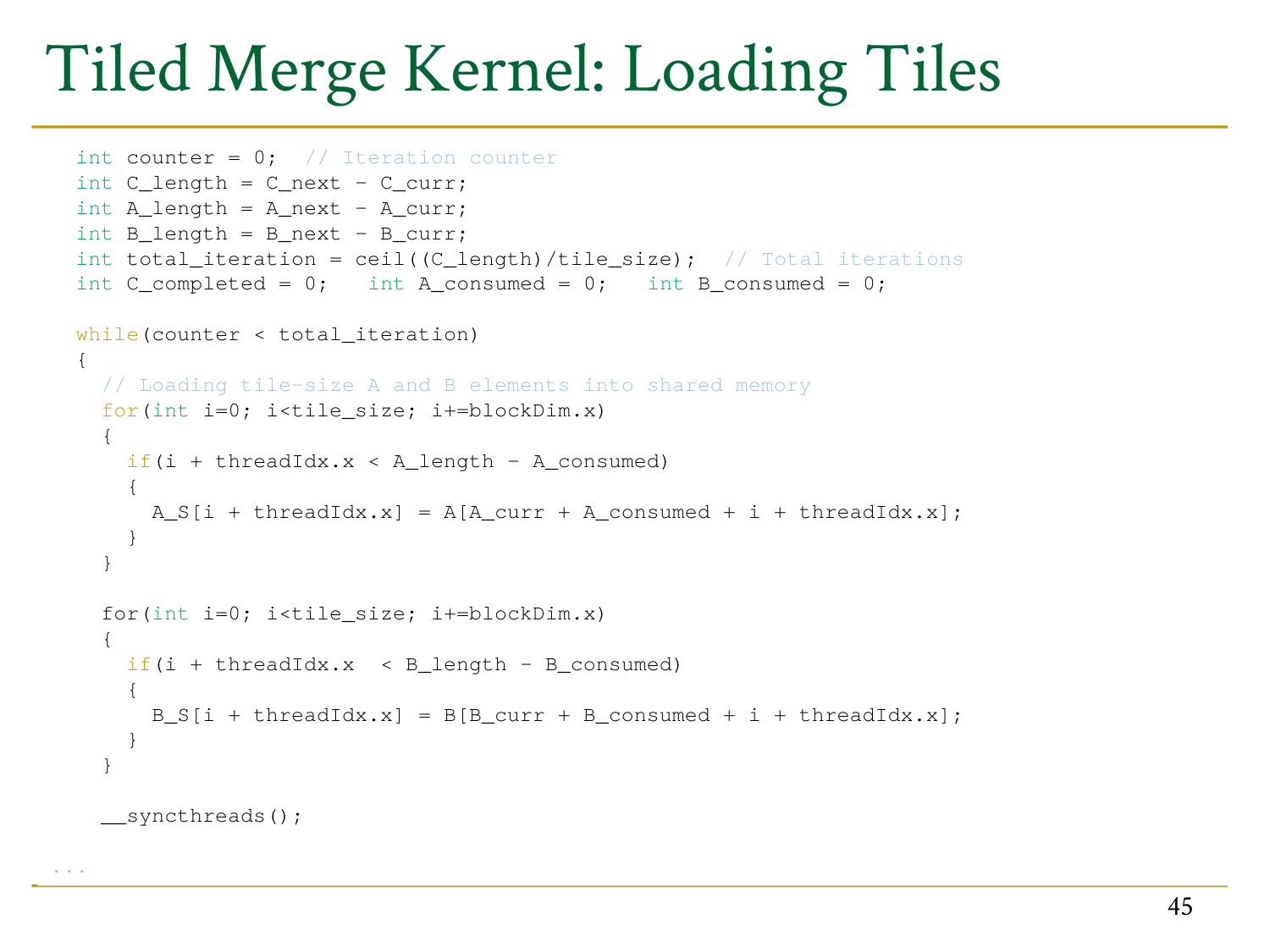

# Tiled Merge Kernel: Loading Tiles
  int counter = 0;  // Iteration counter
  int C_length = C_next – C_curr;
  int A_length = A_next – A_curr;
  int B_length = B_next – B_curr;
  int total_iteration = ceil((C_length)/tile_size);  // Total iterations
  int C_completed = 0;   int A_consumed = 0;   int B_consumed = 0;

  while(counter < total_iteration)
  {
    // Loading tile-size A and B elements into shared memory
    for(int i=0; i<tile_size; i+=blockDim.x)
    {
      if(i + threadIdx.x < A_length – A_consumed)
      {
        A_S[i + threadIdx.x] = A[A_curr + A_consumed + i + threadIdx.x];
      }
    }

    for(int i=0; i<tile_size; i+=blockDim.x)
    {
      if(i + threadIdx.x  < B_length – B_consumed)
      {
        B_S[i + threadIdx.x] = B[B_curr + B_consumed + i + threadIdx.x];
      }
    }

    __syncthreads();

...
45